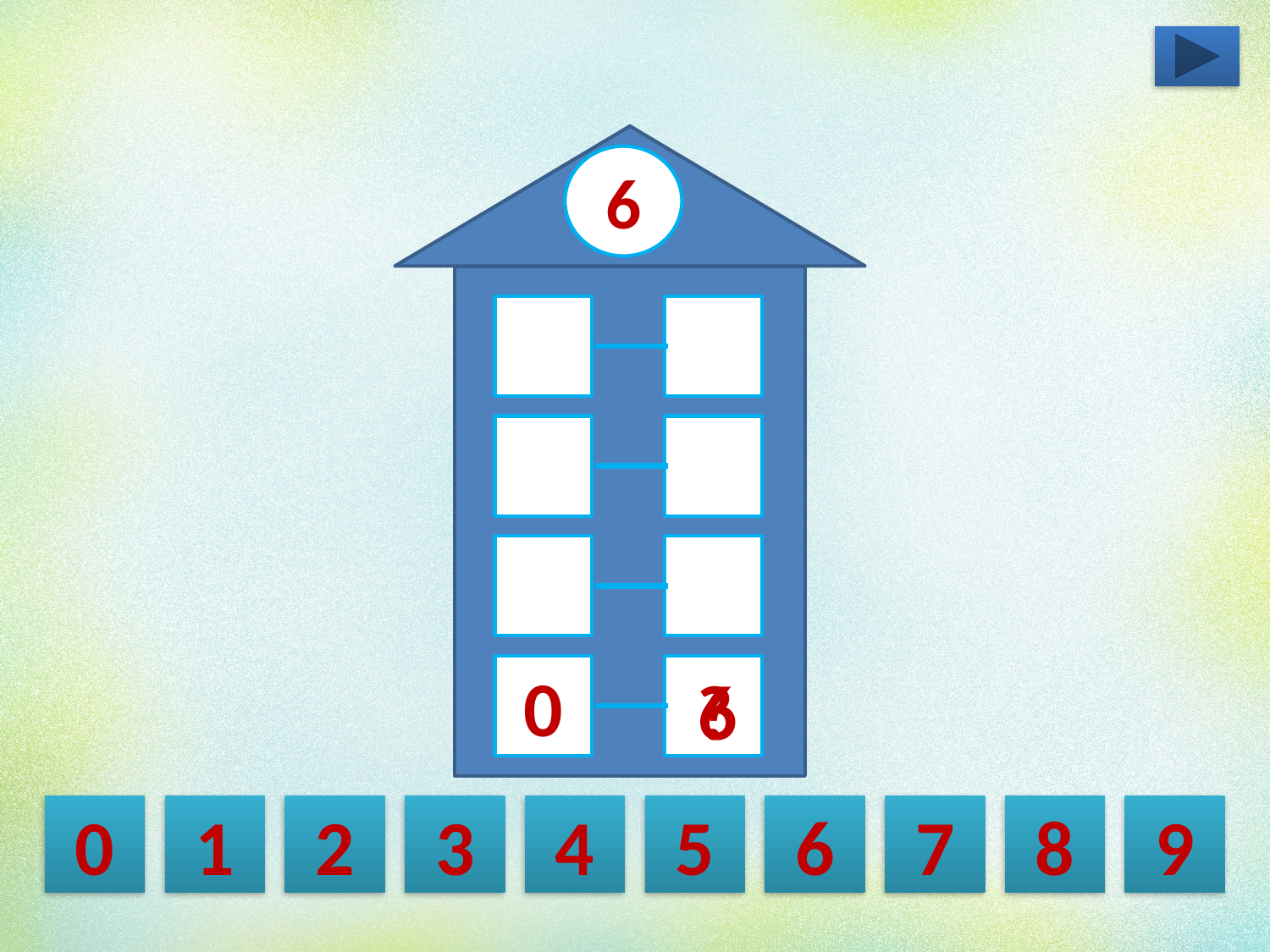

6

0

?
6
0
1
2
3
4
5
6
7
8
9